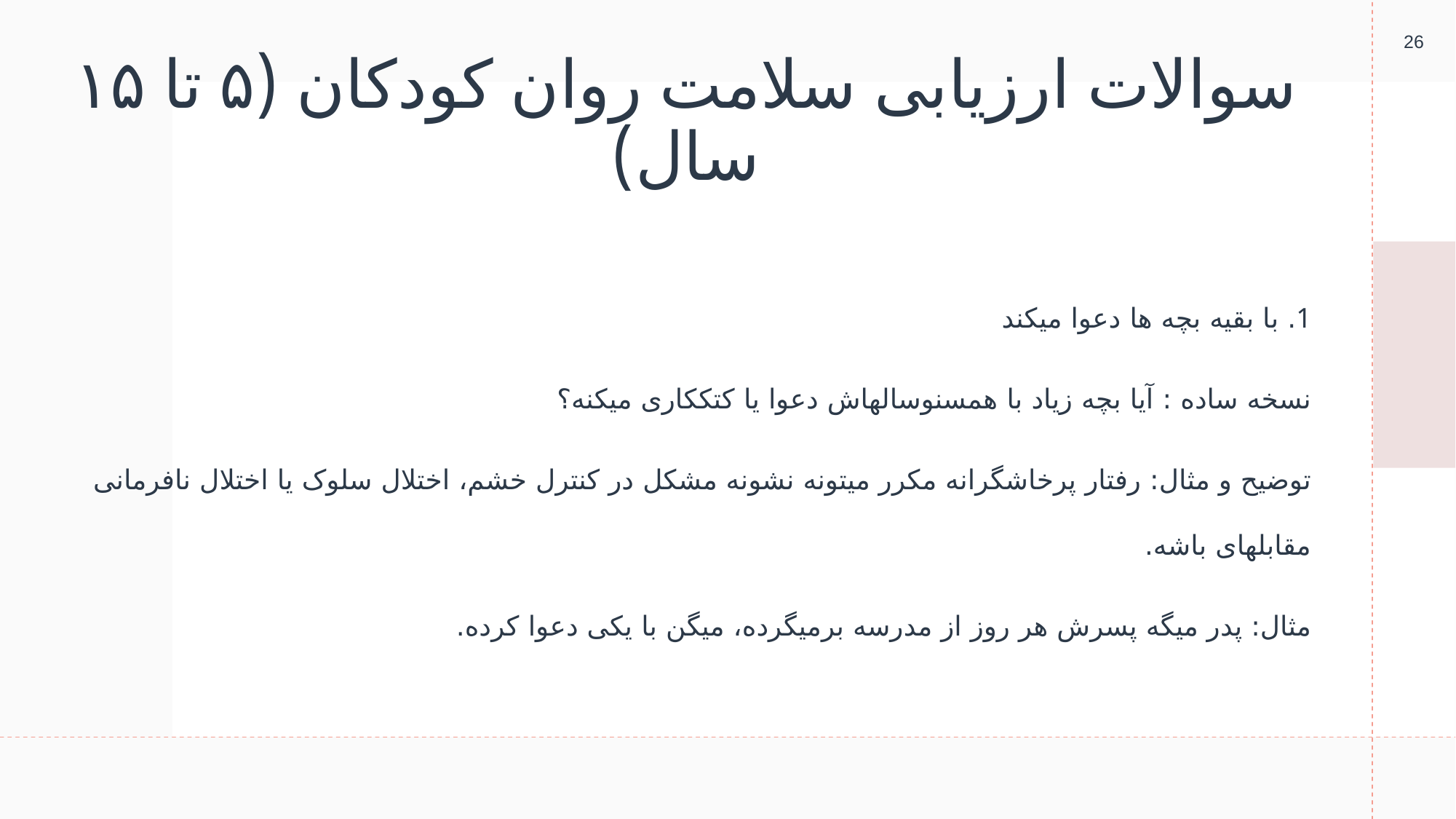

26
# سوالات ارزیابی سلامت روان کودکان (۵ تا ۱۵ سال)
1. با بقیه بچه ها دعوا میکند
نسخه ساده : آیا بچه زیاد با همسنوسالهاش دعوا یا کتککاری میکنه؟
توضیح و مثال: رفتار پرخاشگرانه مکرر میتونه نشونه مشکل در کنترل خشم، اختلال سلوک یا اختلال نافرمانی مقابلهای باشه.
مثال: پدر میگه پسرش هر روز از مدرسه برمیگرده، میگن با یکی دعوا کرده.